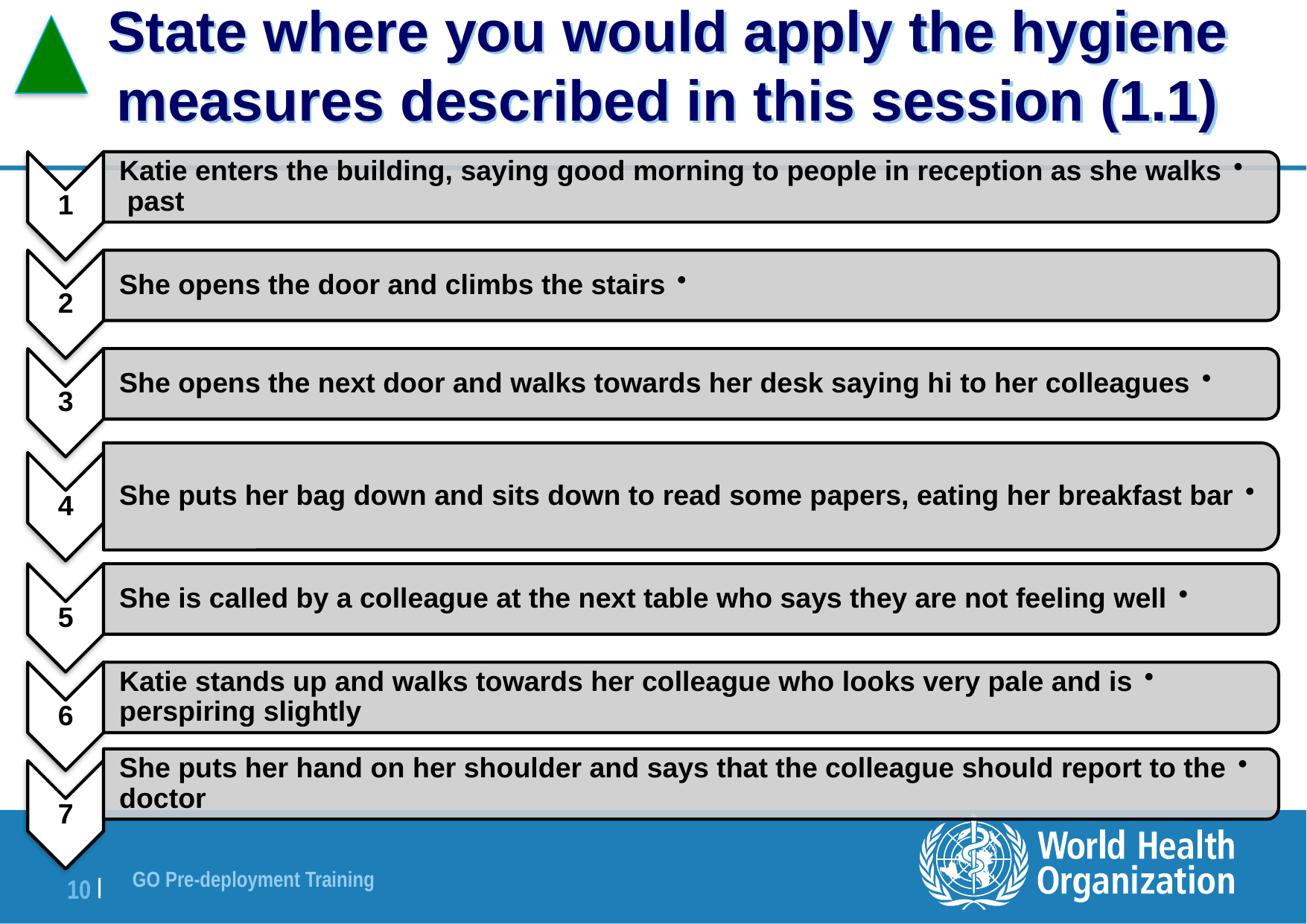

# State where you would apply the hygiene measures described in this session (1.1)

1
Katie enters the building, saying good morning to people in reception as she walks past
2
She opens the door and climbs the stairs
3
She opens the next door and walks towards her desk saying hi to her colleagues
4
She puts her bag down and sits down to read some papers, eating her breakfast bar
5
She is called by a colleague at the next table who says they are not feeling well
6
Katie stands up and walks towards her colleague who looks very pale and is perspiring slightly
7
She puts her hand on her shoulder and says that the colleague should report to the doctor